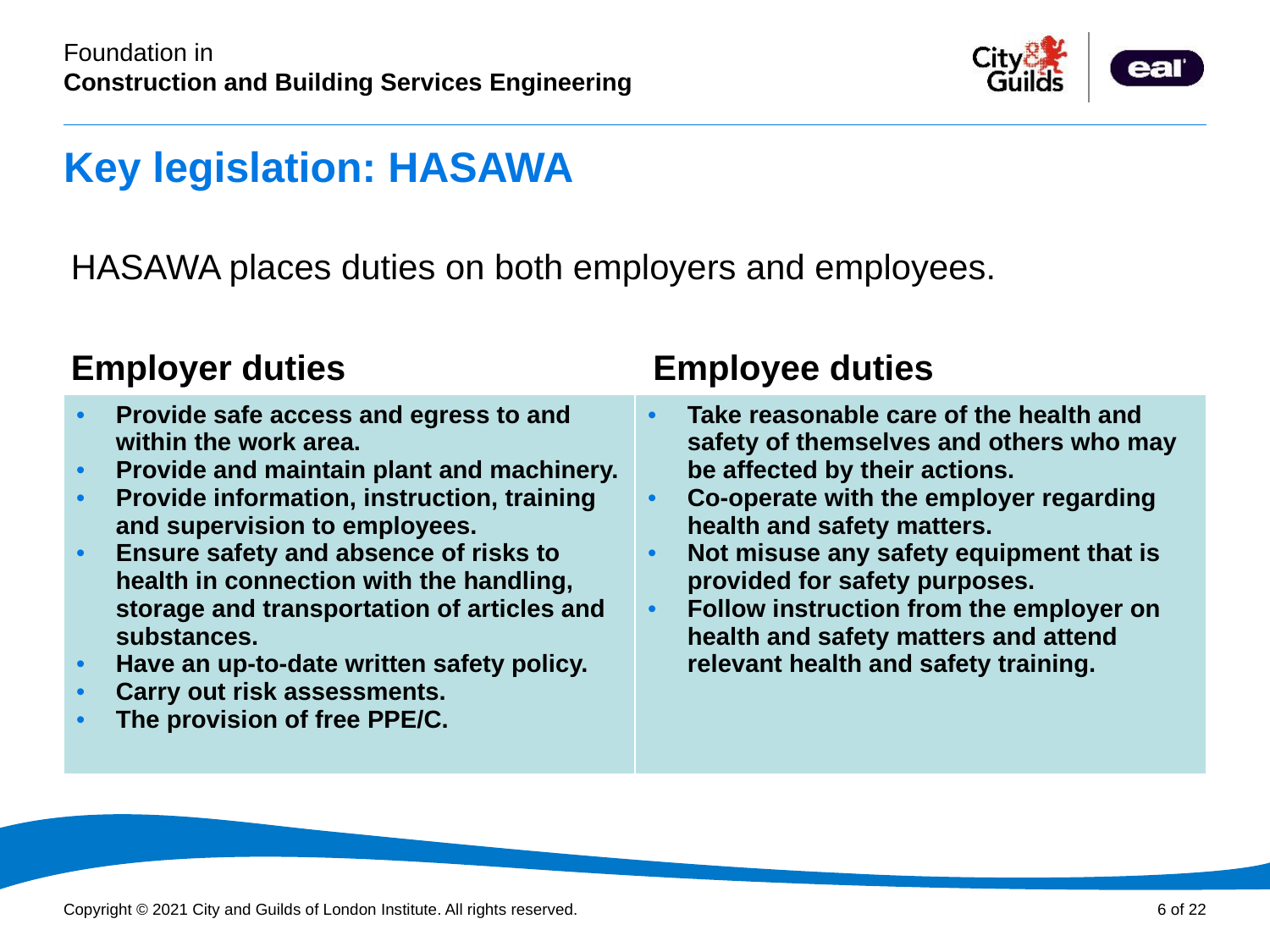

# Key legislation: HASAWA
HASAWA places duties on both employers and employees.
Employer duties
Employee duties
| Provide safe access and egress to and within the work area. Provide and maintain plant and machinery. Provide information, instruction, training and supervision to employees. Ensure safety and absence of risks to health in connection with the handling, storage and transportation of articles and substances. Have an up-to-date written safety policy. Carry out risk assessments. The provision of free PPE/C. | Take reasonable care of the health and safety of themselves and others who may be affected by their actions. Co-operate with the employer regarding health and safety matters. Not misuse any safety equipment that is provided for safety purposes. Follow instruction from the employer on health and safety matters and attend relevant health and safety training. |
| --- | --- |